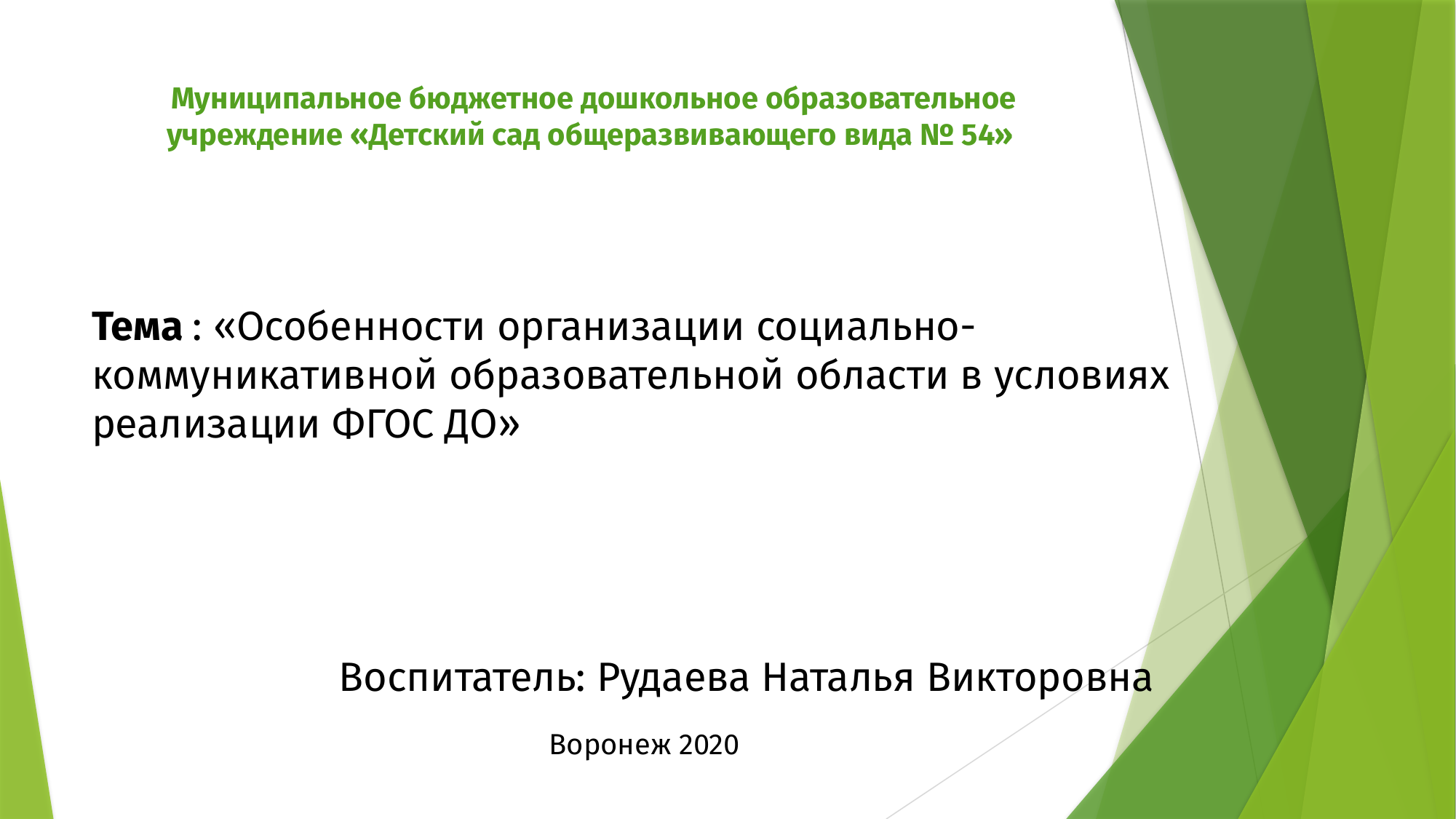

# Муниципальное бюджетное дошкольное образовательное учреждение «Детский сад общеразвивающего вида № 54»

Тема : «Особенности организации социально-коммуникативной образовательной области в условиях реализации ФГОС ДО»

                    Воспитатель: Рудаева Наталья Викторовна
 Воронеж 2020